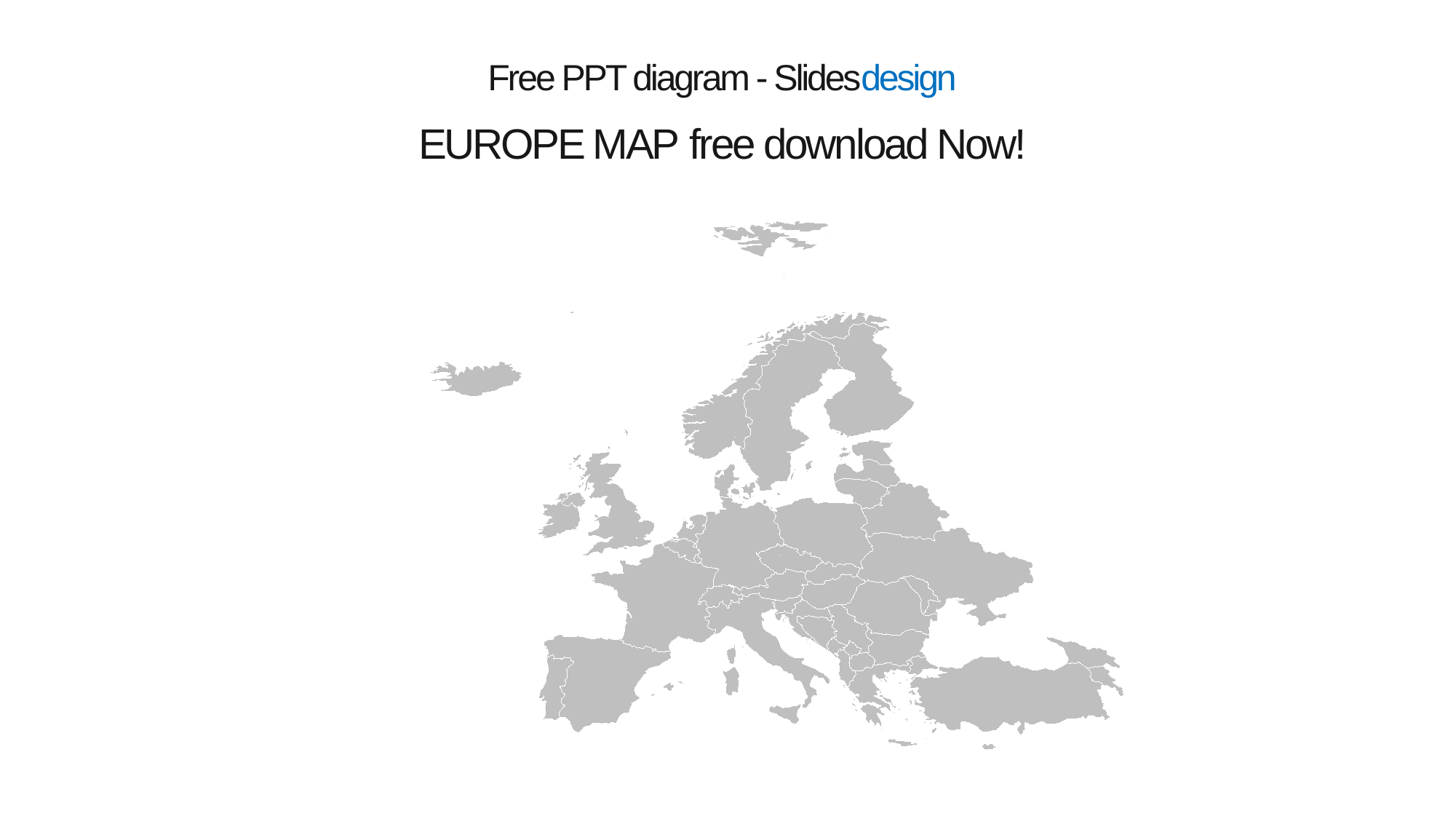

Free PPT diagram - Slidesdesign
EUROPE MAP free download Now!